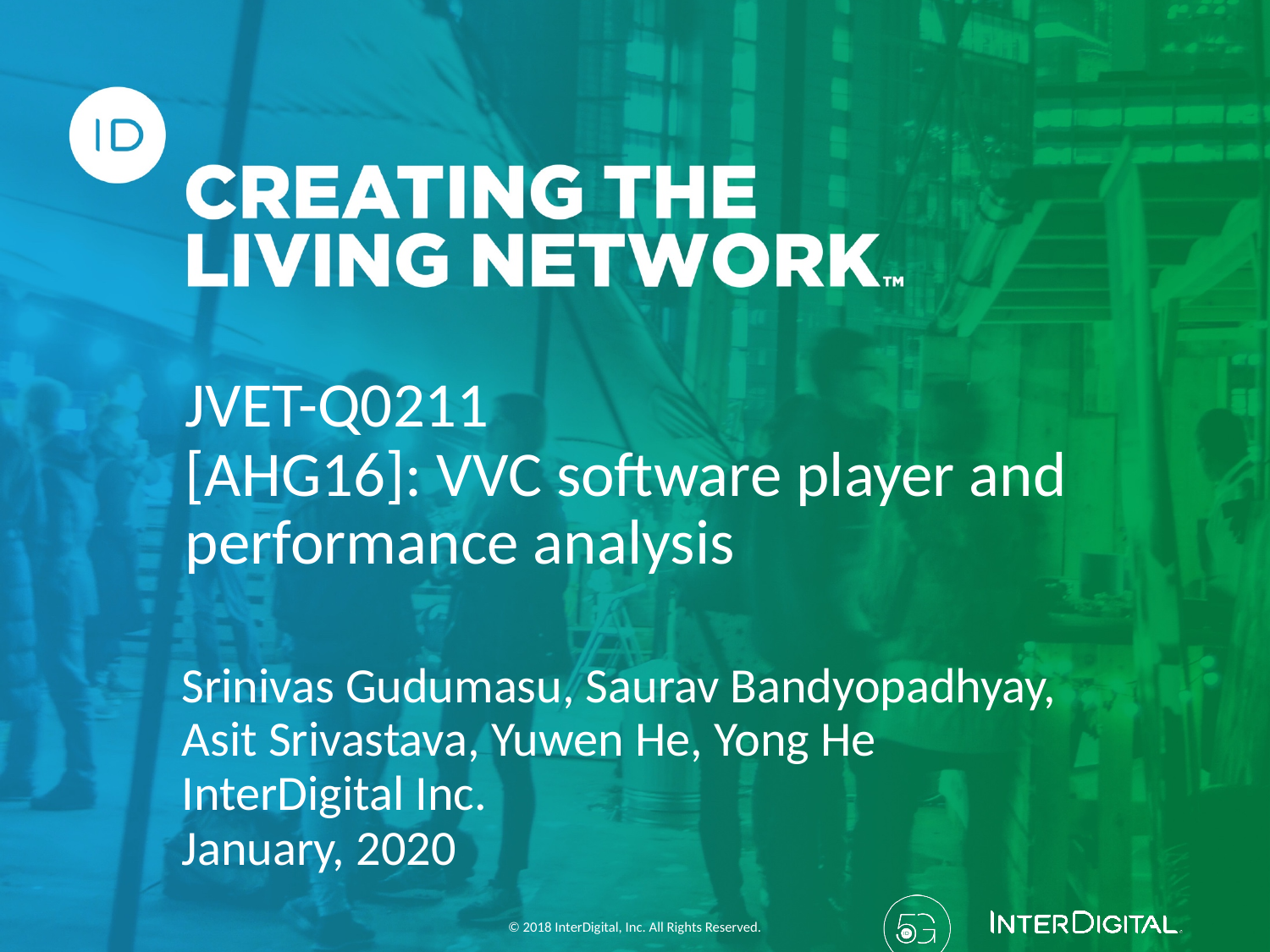

# JVET-Q0211 [AHG16]: VVC software player and performance analysis
Srinivas Gudumasu, Saurav Bandyopadhyay, Asit Srivastava, Yuwen He, Yong He
InterDigital Inc.
January, 2020
© 2018 InterDigital, Inc. All Rights Reserved.